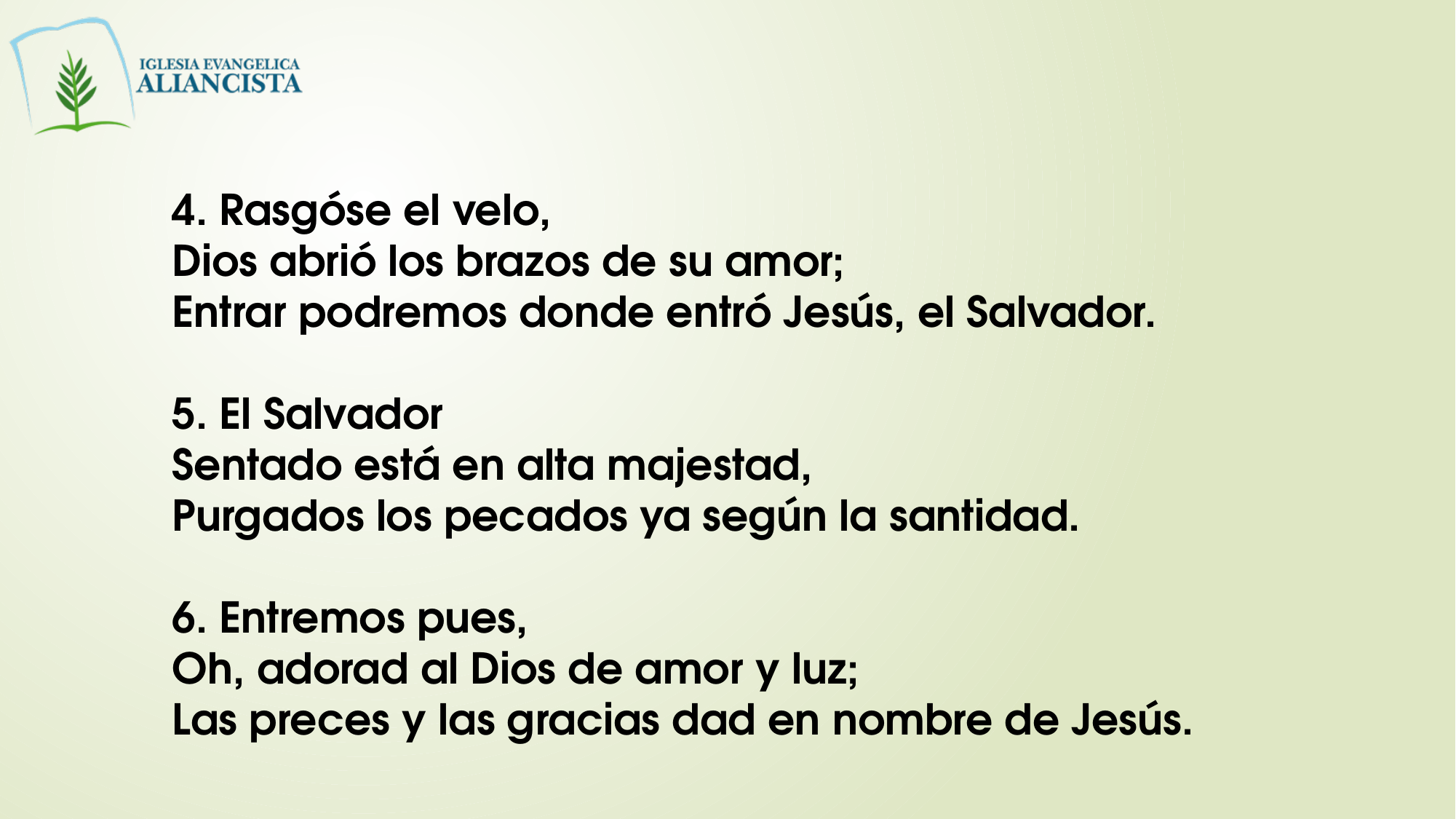

4. Rasgóse el velo,
Dios abrió los brazos de su amor;
Entrar podremos donde entró Jesús, el Salvador.

5. El Salvador
Sentado está en alta majestad,
Purgados los pecados ya según la santidad.

6. Entremos pues,
Oh, adorad al Dios de amor y luz;
Las preces y las gracias dad en nombre de Jesús.